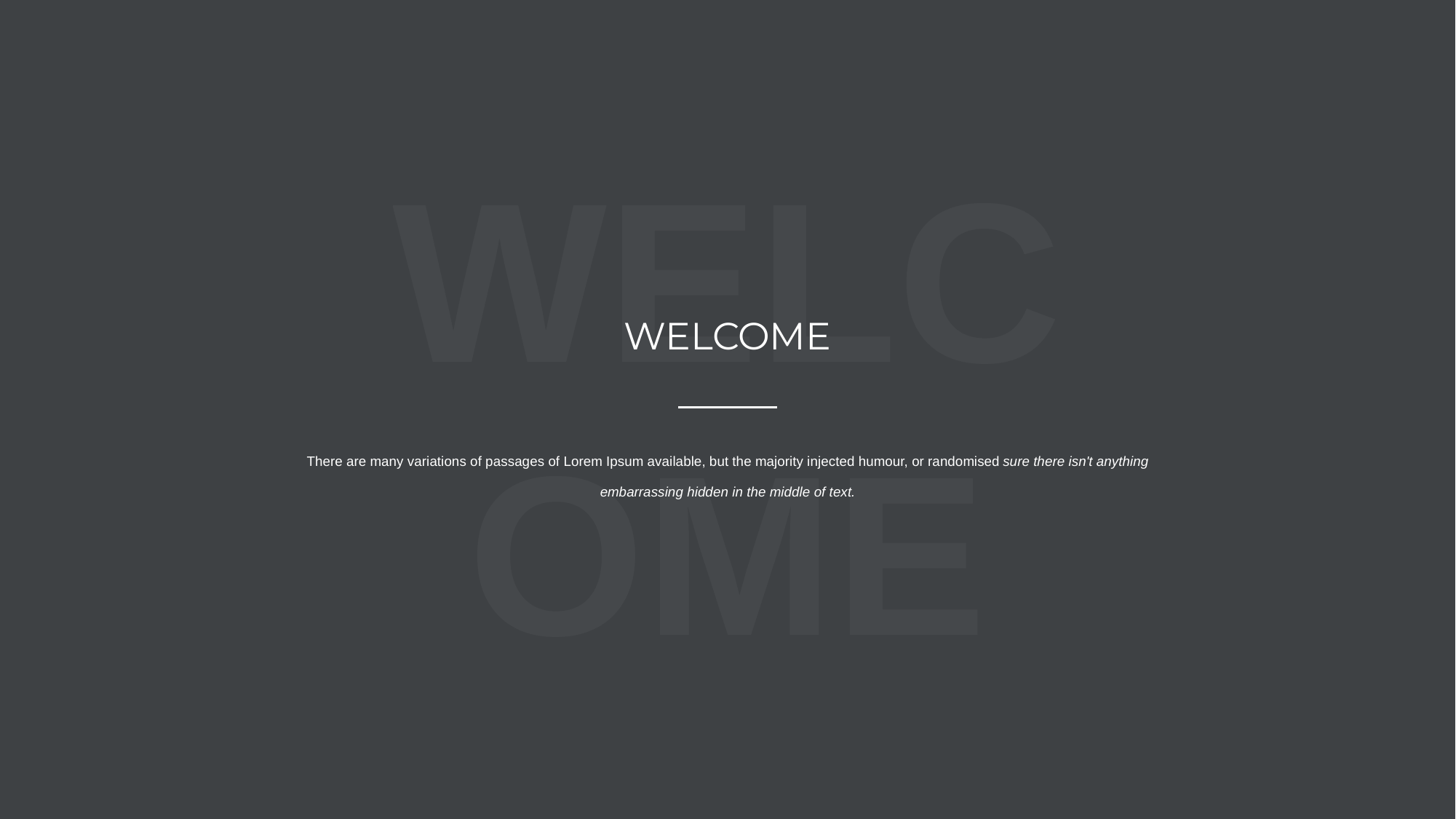

WELCOME
WELCOME
There are many variations of passages of Lorem Ipsum available, but the majority injected humour, or randomised sure there isn't anything embarrassing hidden in the middle of text.